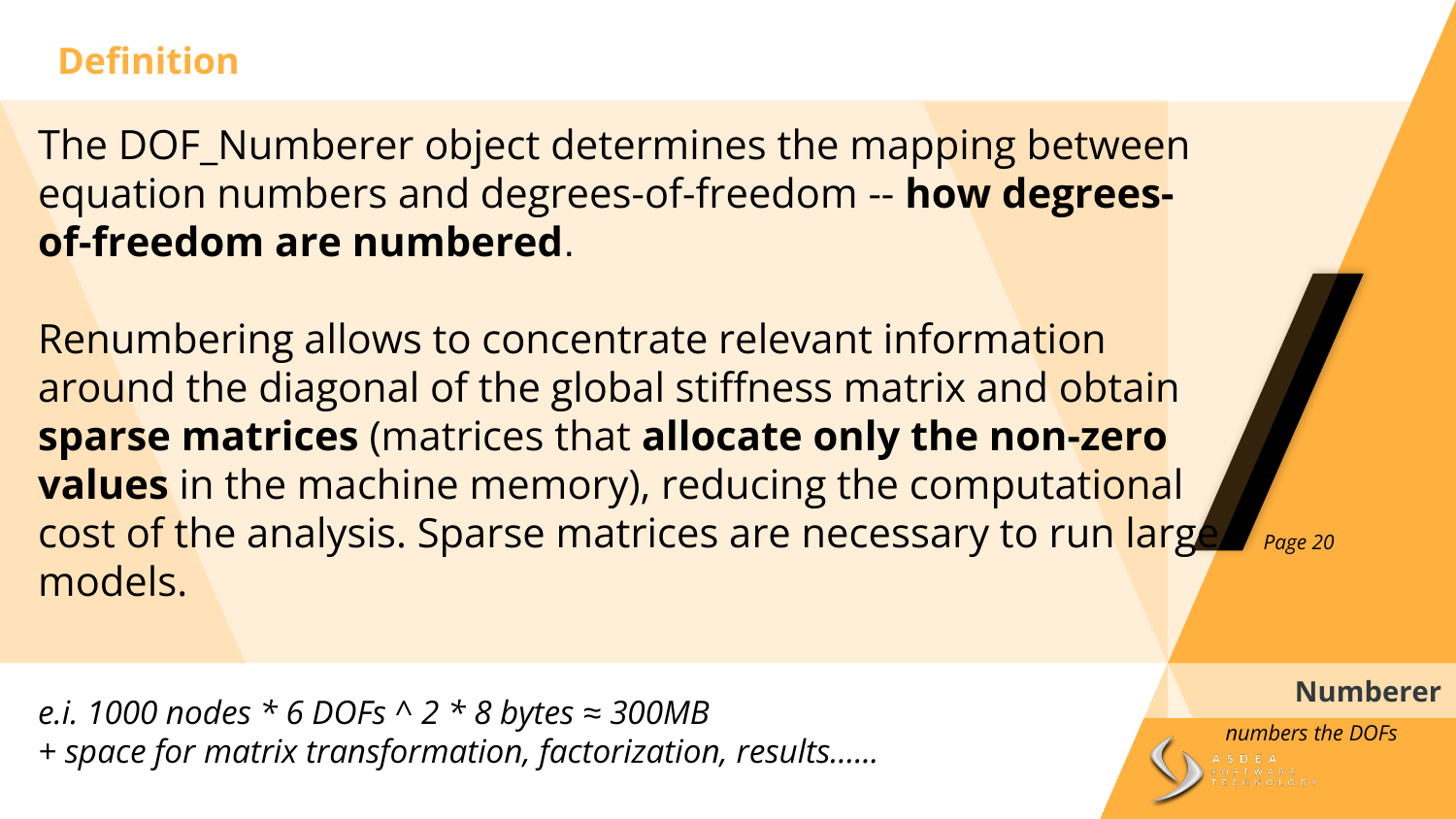

Definition

The DOF_Numberer object determines the mapping between equation numbers and degrees-of-freedom -- how degrees-of-freedom are numbered.

Renumbering allows to concentrate relevant information around the diagonal of the global stiffness matrix and obtain sparse matrices (matrices that allocate only the non-zero values in the machine memory), reducing the computational cost of the analysis. Sparse matrices are necessary to run large models.

e.i. 1000 nodes * 6 DOFs ^ 2 * 8 bytes ≈ 300MB
+ space for matrix transformation, factorization, results…...
Page 20

Numberer

numbers the DOFs